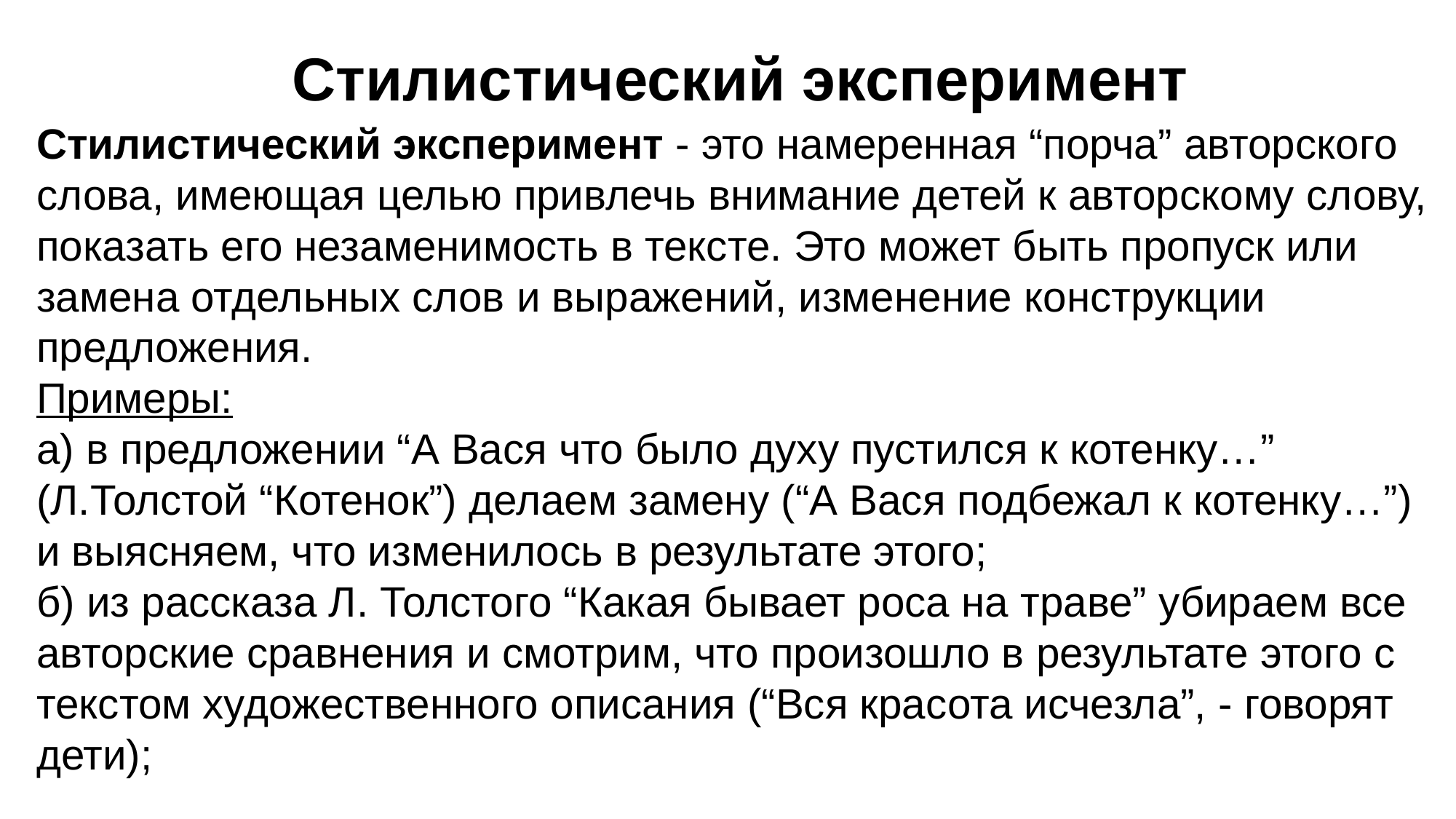

# Стилистический эксперимент
Стилистический эксперимент - это намеренная “порча” авторского слова, имеющая целью привлечь внимание детей к авторскому слову, показать его незаменимость в тексте. Это может быть пропуск или замена отдельных слов и выражений, изменение конструкции предложения.
Примеры:
а) в предложении “А Вася что было духу пустился к котенку…” (Л.Толстой “Котенок”) делаем замену (“А Вася подбежал к котенку…”) и выясняем, что изменилось в результате этого;
б) из рассказа Л. Толстого “Какая бывает роса на траве” убираем все авторские сравнения и смотрим, что произошло в результате этого с текстом художественного описания (“Вся красота исчезла”, - говорят дети);